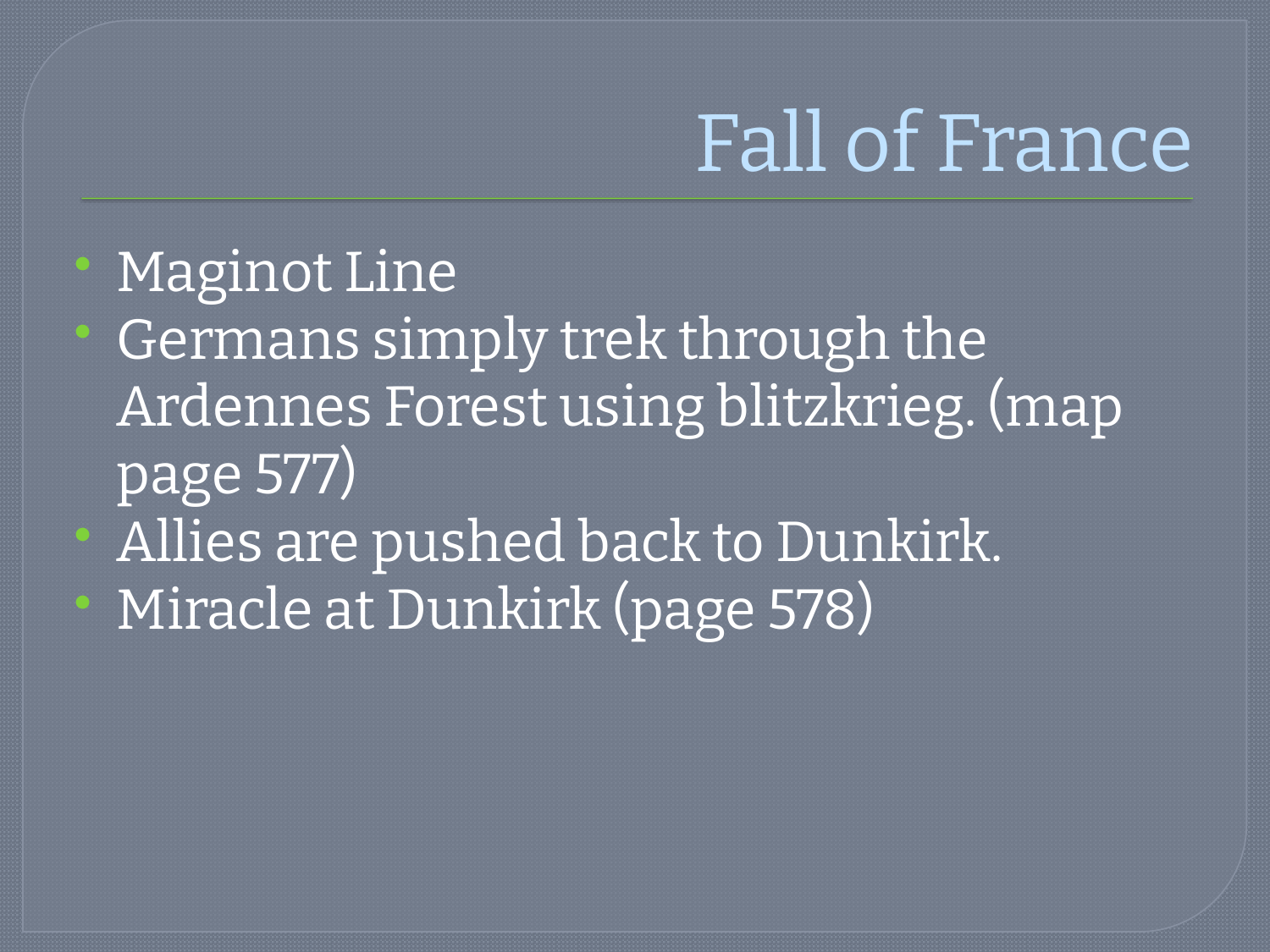

# Fall of France
Maginot Line
Germans simply trek through the Ardennes Forest using blitzkrieg. (map page 577)
Allies are pushed back to Dunkirk.
Miracle at Dunkirk (page 578)